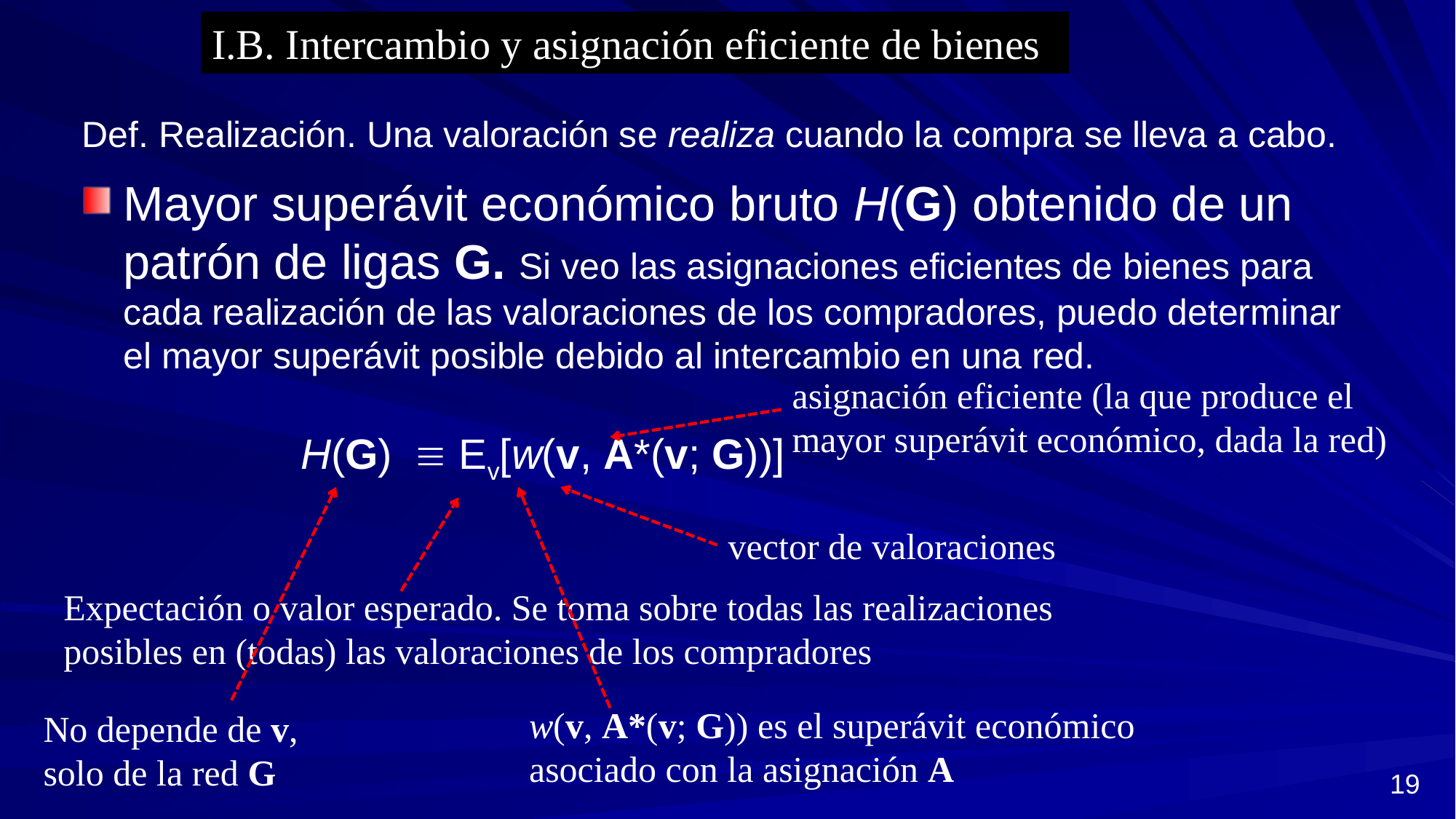

I.B. Intercambio y asignación eficiente de bienes
Def. Realización. Una valoración se realiza cuando la compra se lleva a cabo.
Mayor superávit económico bruto H(G) obtenido de un patrón de ligas G. Si veo las asignaciones eficientes de bienes para cada realización de las valoraciones de los compradores, puedo determinar el mayor superávit posible debido al intercambio en una red.

		H(G) ≡ Ev[w(v, A*(v; G))]

asignación eficiente (la que produce el mayor superávit económico, dada la red)
vector de valoraciones
Expectación o valor esperado. Se toma sobre todas las realizaciones posibles en (todas) las valoraciones de los compradores
w(v, A*(v; G)) es el superávit económico asociado con la asignación A
No depende de v, solo de la red G
19